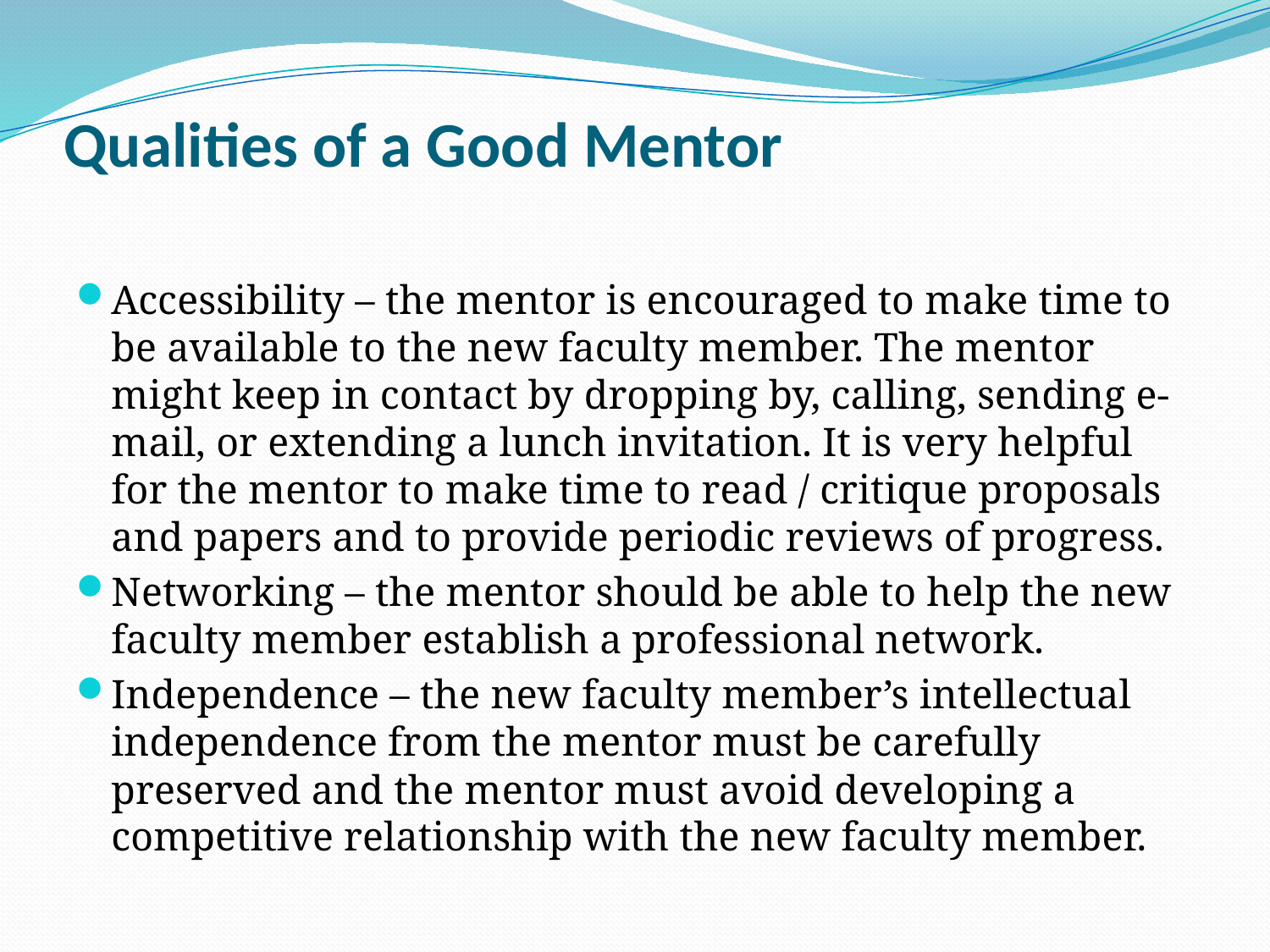

# Qualities of a Good Mentor
Accessibility – the mentor is encouraged to make time to be available to the new faculty member. The mentor might keep in contact by dropping by, calling, sending e-mail, or extending a lunch invitation. It is very helpful for the mentor to make time to read / critique proposals and papers and to provide periodic reviews of progress.
Networking – the mentor should be able to help the new faculty member establish a professional network.
Independence – the new faculty member’s intellectual independence from the mentor must be carefully preserved and the mentor must avoid developing a competitive relationship with the new faculty member.